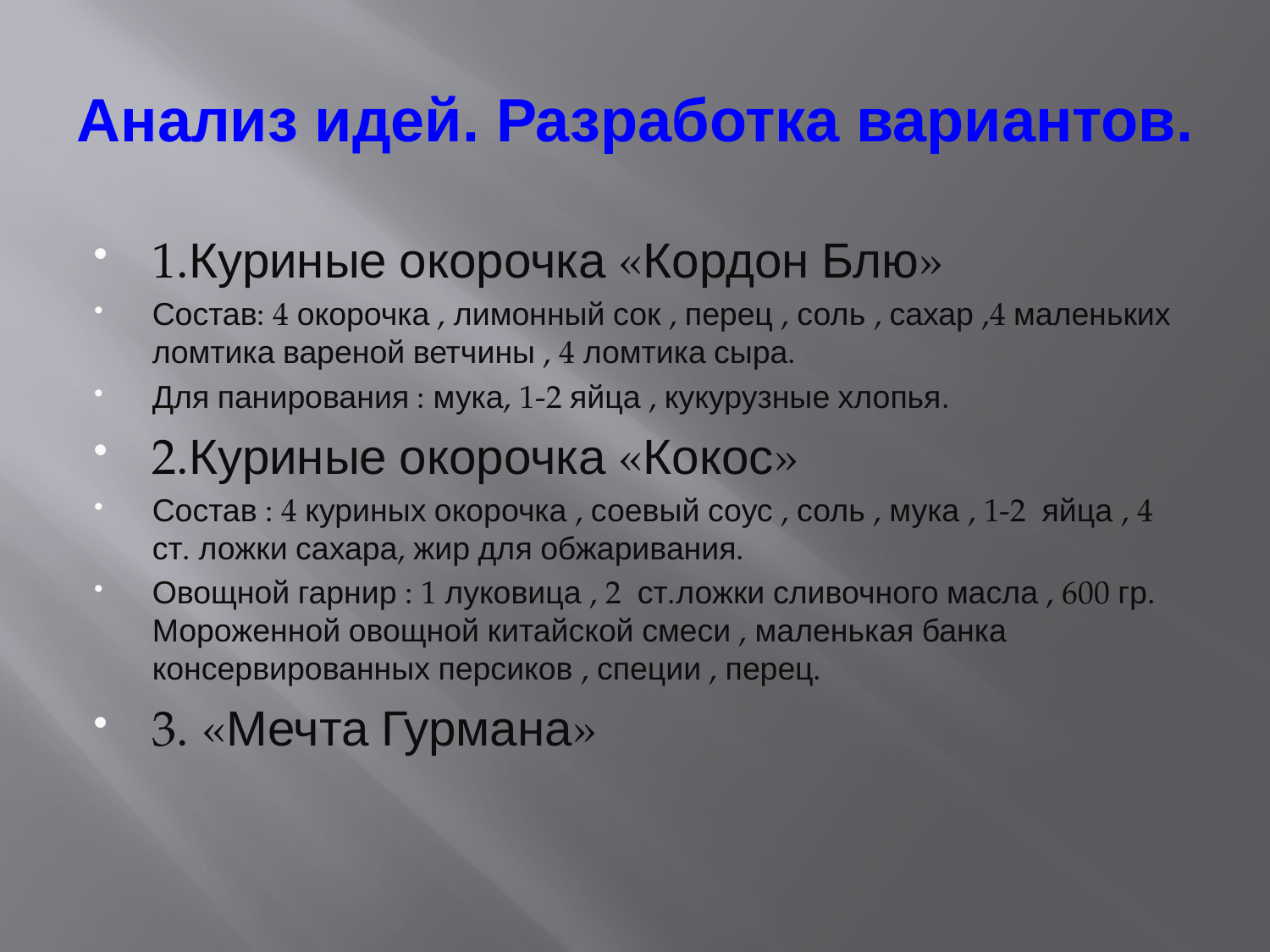

# Анализ идей. Разработка вариантов.
1.Куриные окорочка «Кордон Блю»
Состав: 4 окорочка , лимонный сок , перец , соль , сахар ,4 маленьких ломтика вареной ветчины , 4 ломтика сыра.
Для панирования : мука, 1-2 яйца , кукурузные хлопья.
2.Куриные окорочка «Кокос»
Состав : 4 куриных окорочка , соевый соус , соль , мука , 1-2  яйца , 4 ст. ложки сахара, жир для обжаривания.
Овощной гарнир : 1 луковица , 2  ст.ложки сливочного масла , 600 гр. Мороженной овощной китайской смеси , маленькая банка консервированных персиков , специи , перец.
3. «Мечта Гурмана»